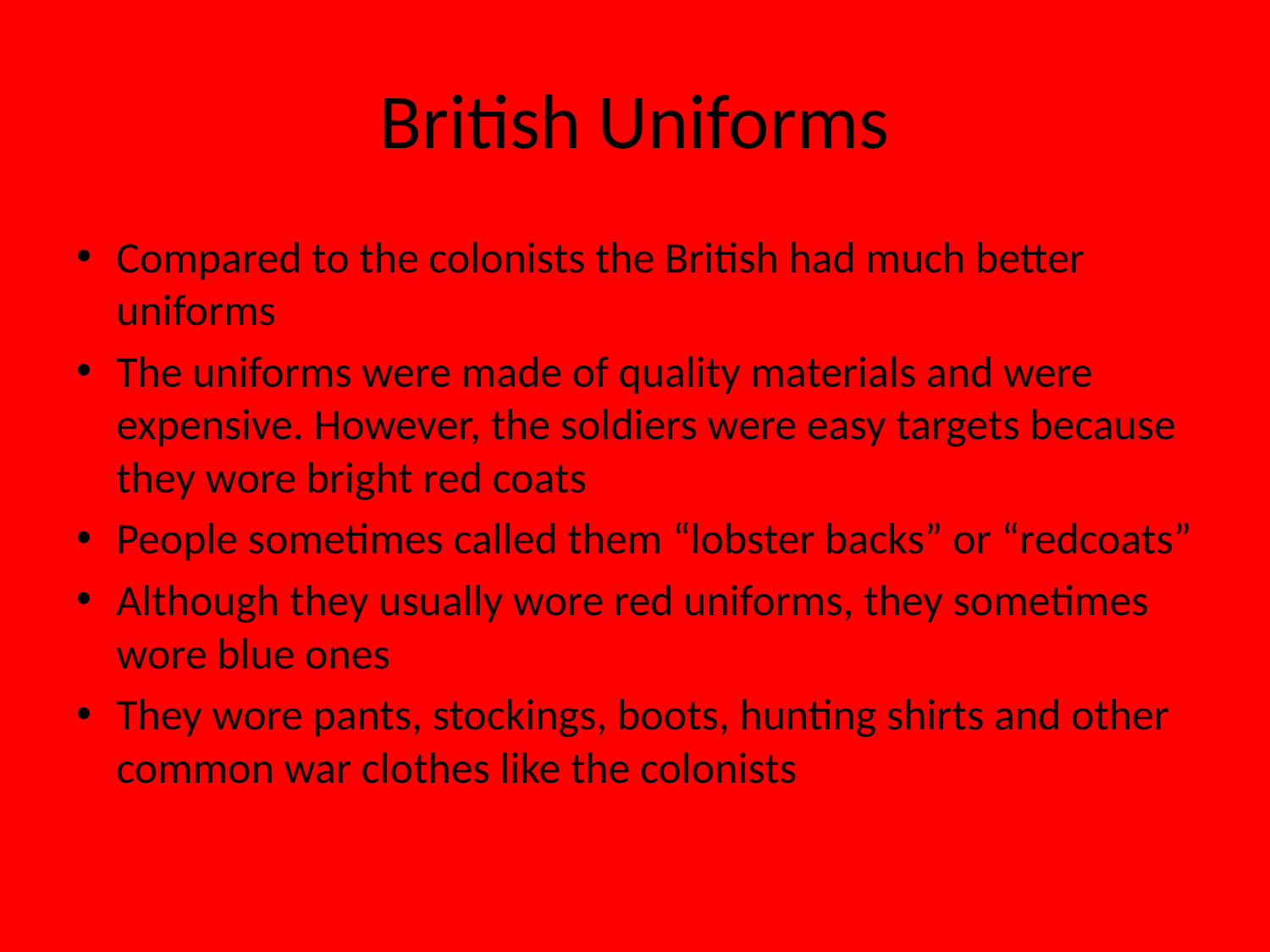

# British Uniforms
Compared to the colonists the British had much better uniforms
The uniforms were made of quality materials and were expensive. However, the soldiers were easy targets because they wore bright red coats
People sometimes called them “lobster backs” or “redcoats”
Although they usually wore red uniforms, they sometimes wore blue ones
They wore pants, stockings, boots, hunting shirts and other common war clothes like the colonists